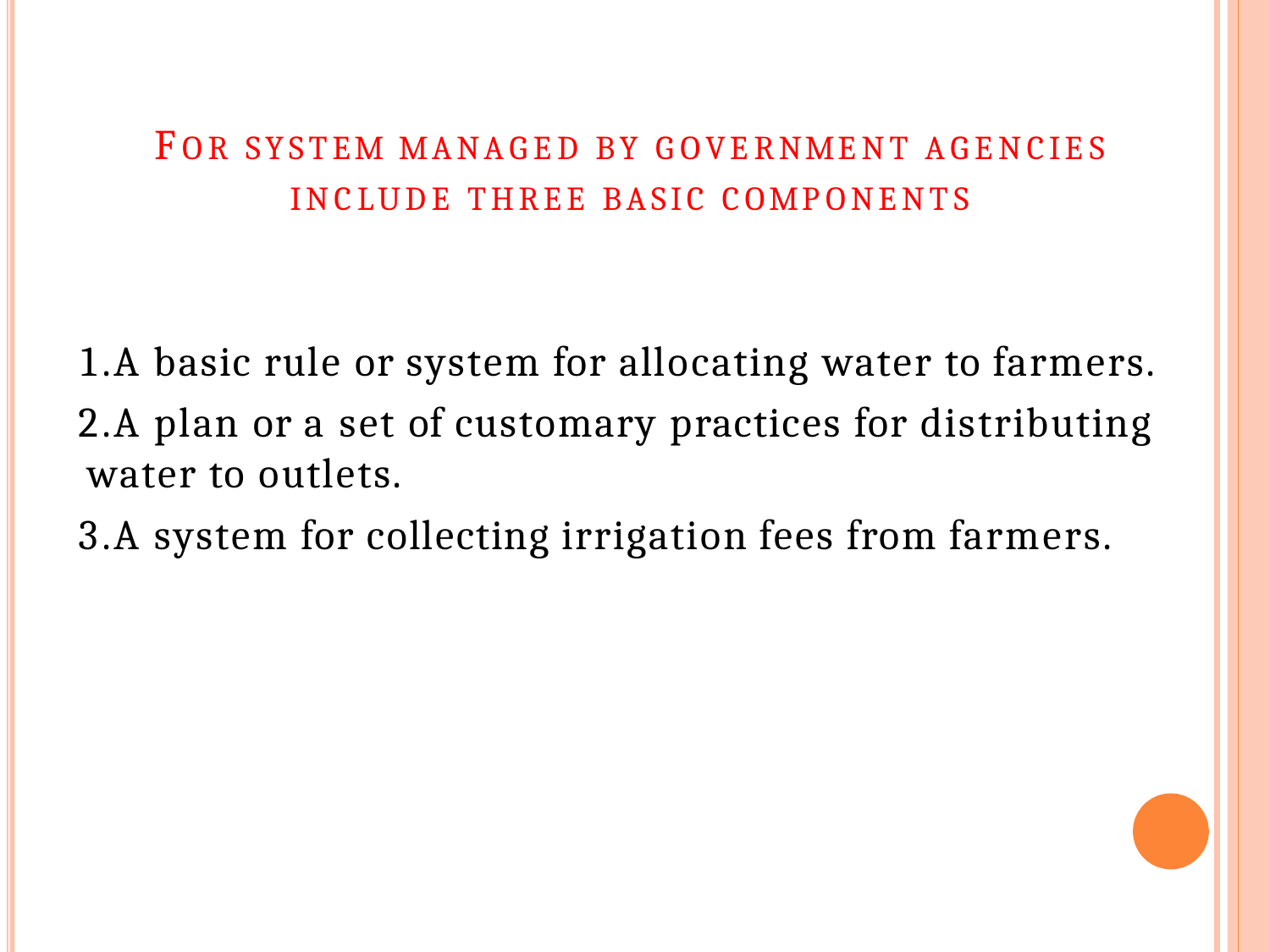

# FOR SYSTEM MANAGED BY GOVERNMENT AGENCIES
INCLUDE THREE BASIC COMPONENTS
1.A basic rule or system for allocating water to farmers.
2.A plan or a set of customary practices for distributing  water to outlets.
3.A system for collecting irrigation fees from farmers.